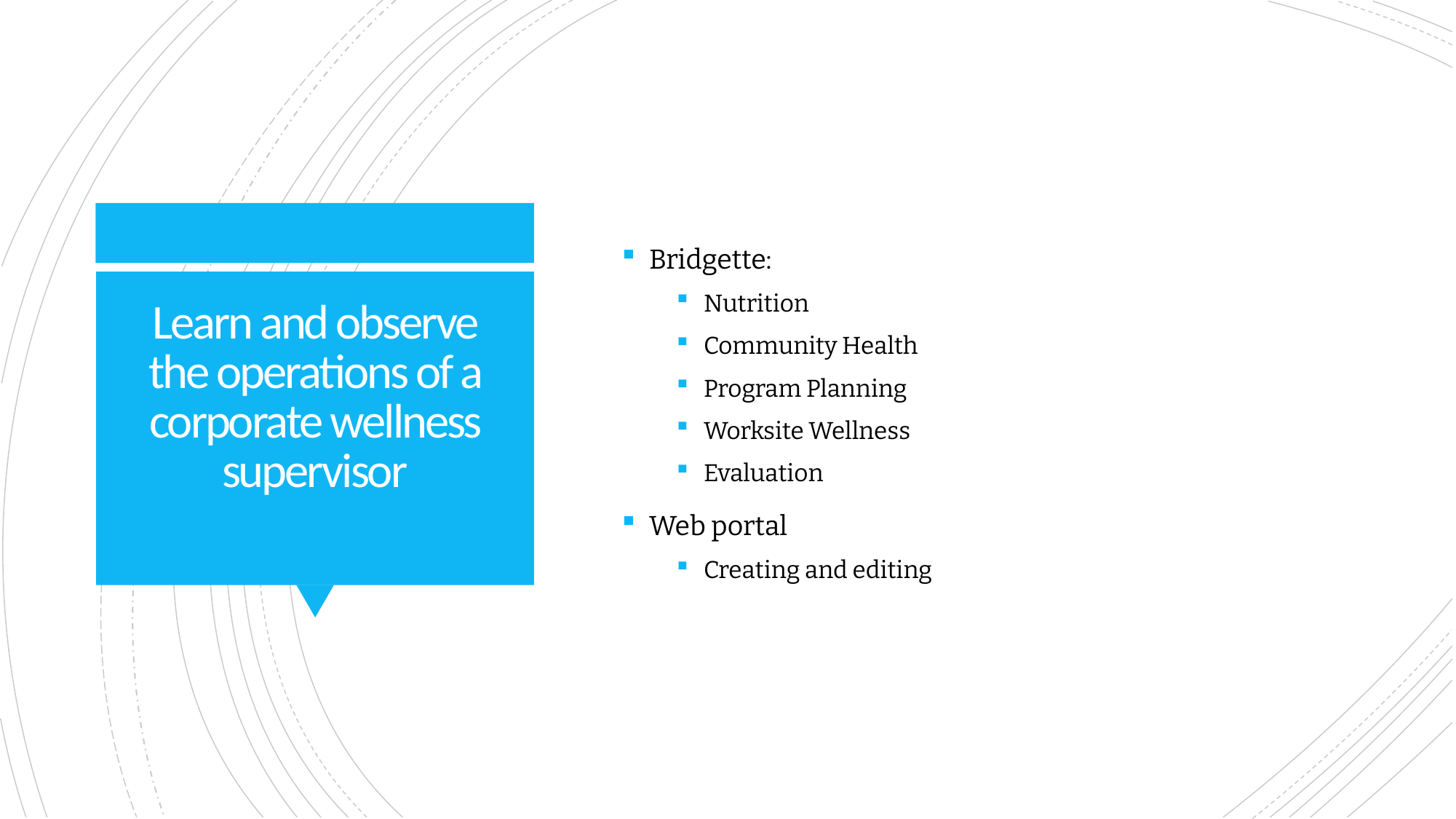

Bridgette:
Nutrition
Community Health
Program Planning
Worksite Wellness
Evaluation
Web portal
Creating and editing
# Learn and observe the operations of a corporate wellness supervisor